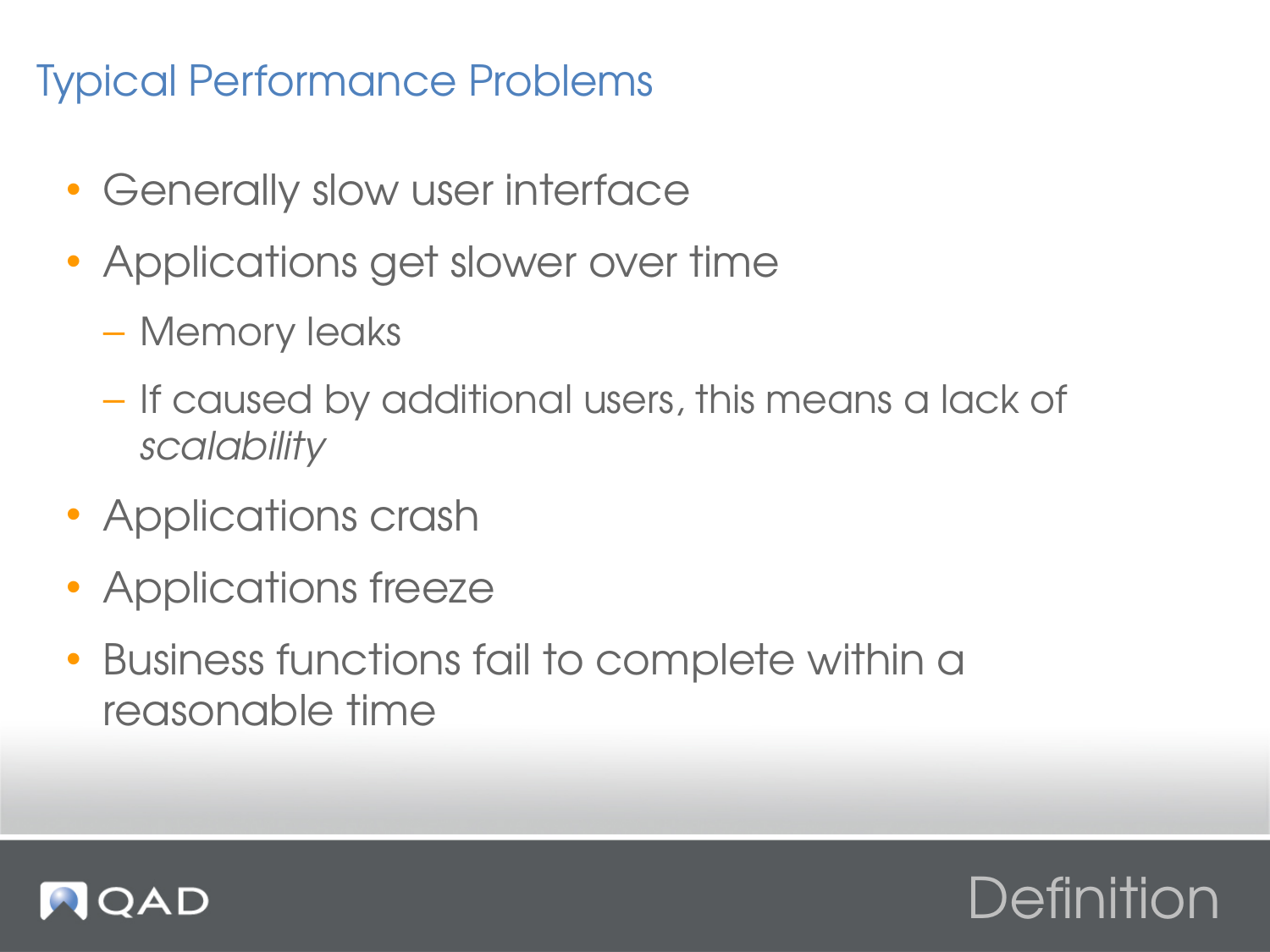

Typical Performance Problems
Generally slow user interface
Applications get slower over time
Memory leaks
If caused by additional users, this means a lack of scalability
Applications crash
Applications freeze
Business functions fail to complete within a reasonable time

# Definition